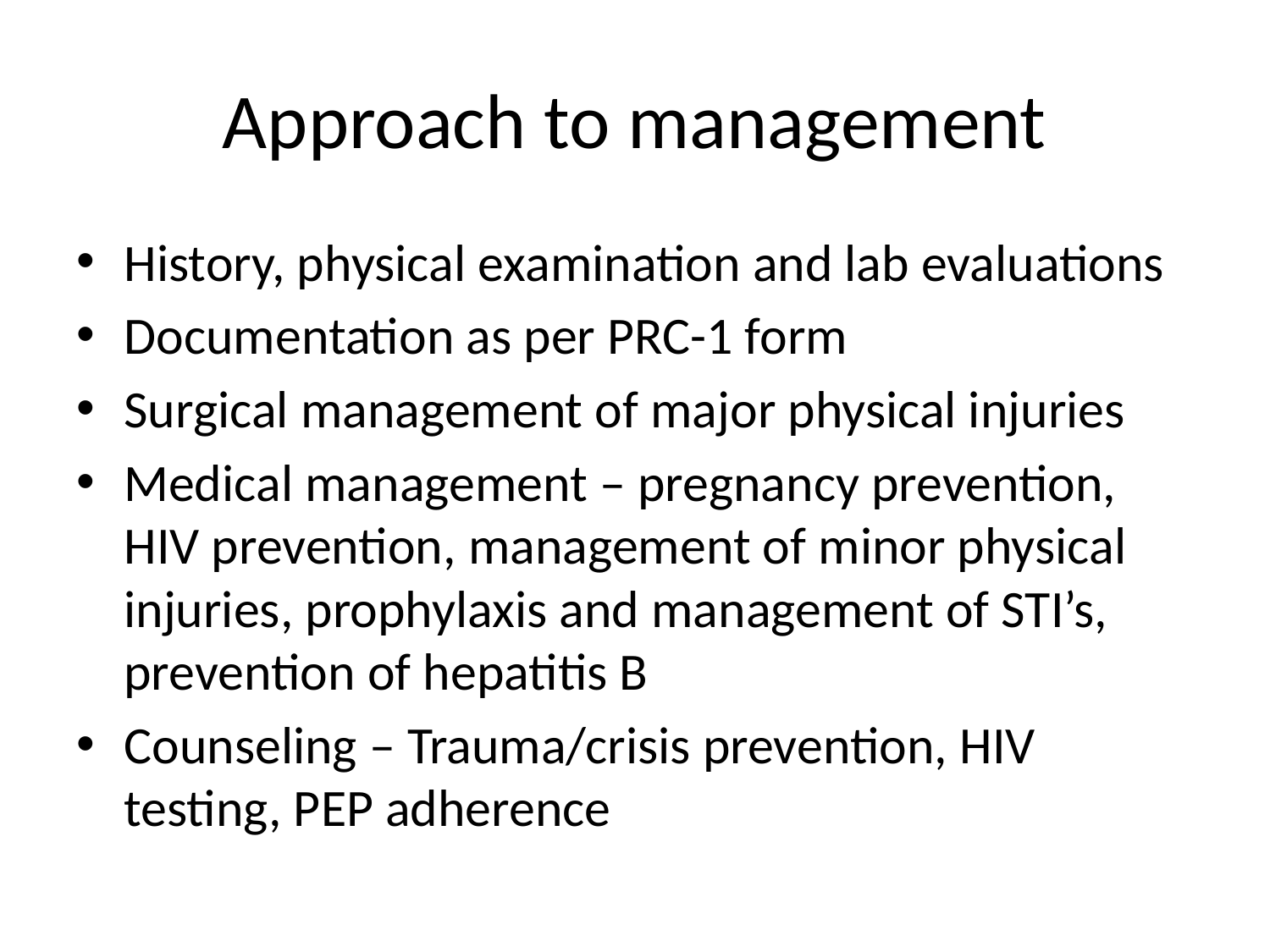

# Approach to management
History, physical examination and lab evaluations
Documentation as per PRC-1 form
Surgical management of major physical injuries
Medical management – pregnancy prevention, HIV prevention, management of minor physical injuries, prophylaxis and management of STI’s, prevention of hepatitis B
Counseling – Trauma/crisis prevention, HIV testing, PEP adherence